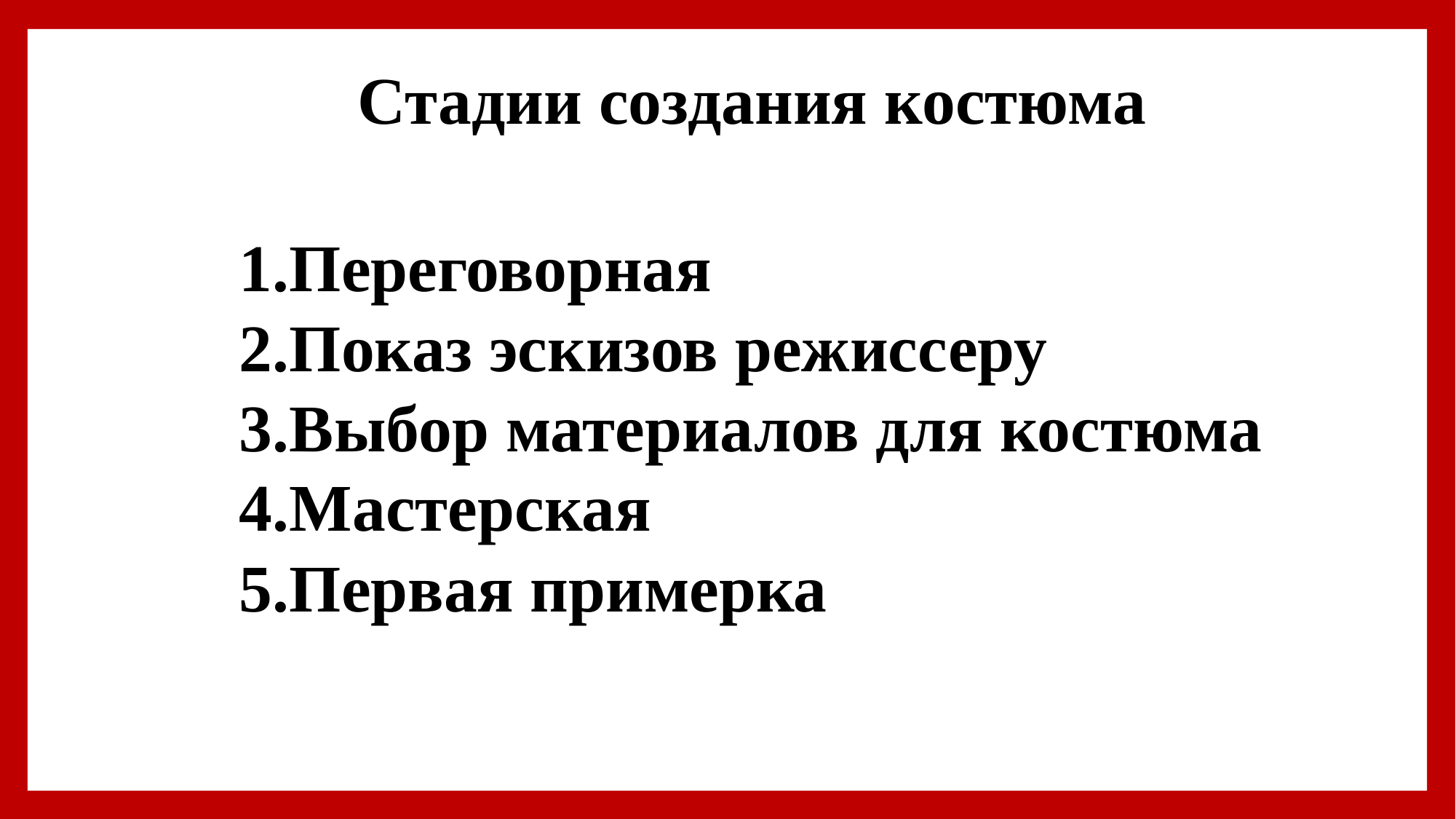

Стадии создания костюма
Переговорная
Показ эскизов режиссеру
Выбор материалов для костюма
Мастерская
Первая примерка